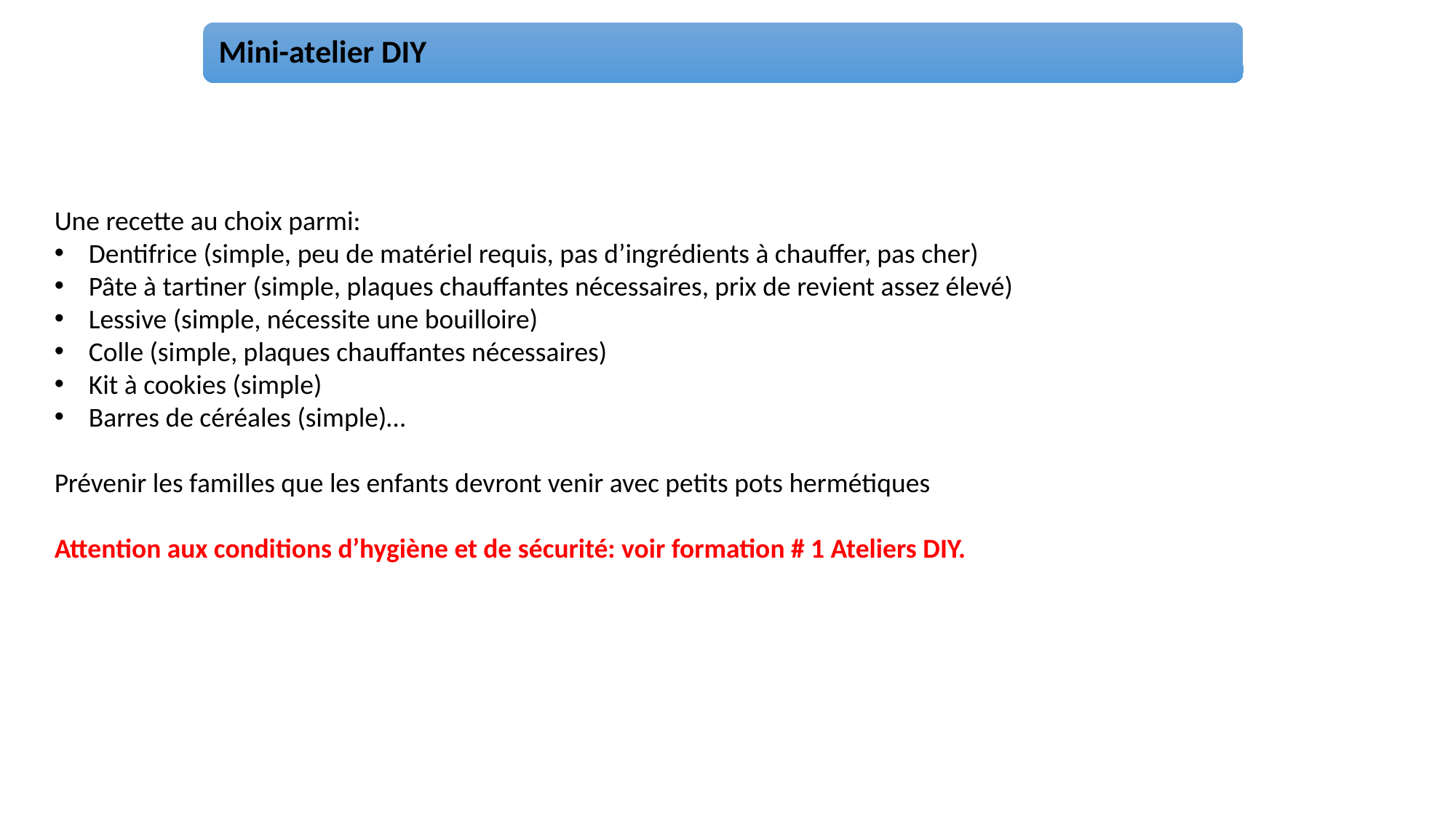

Mini-atelier DIY
Une recette au choix parmi:
Dentifrice (simple, peu de matériel requis, pas d’ingrédients à chauffer, pas cher)
Pâte à tartiner (simple, plaques chauffantes nécessaires, prix de revient assez élevé)
Lessive (simple, nécessite une bouilloire)
Colle (simple, plaques chauffantes nécessaires)
Kit à cookies (simple)
Barres de céréales (simple)…

Prévenir les familles que les enfants devront venir avec petits pots hermétiques

Attention aux conditions d’hygiène et de sécurité: voir formation # 1 Ateliers DIY.